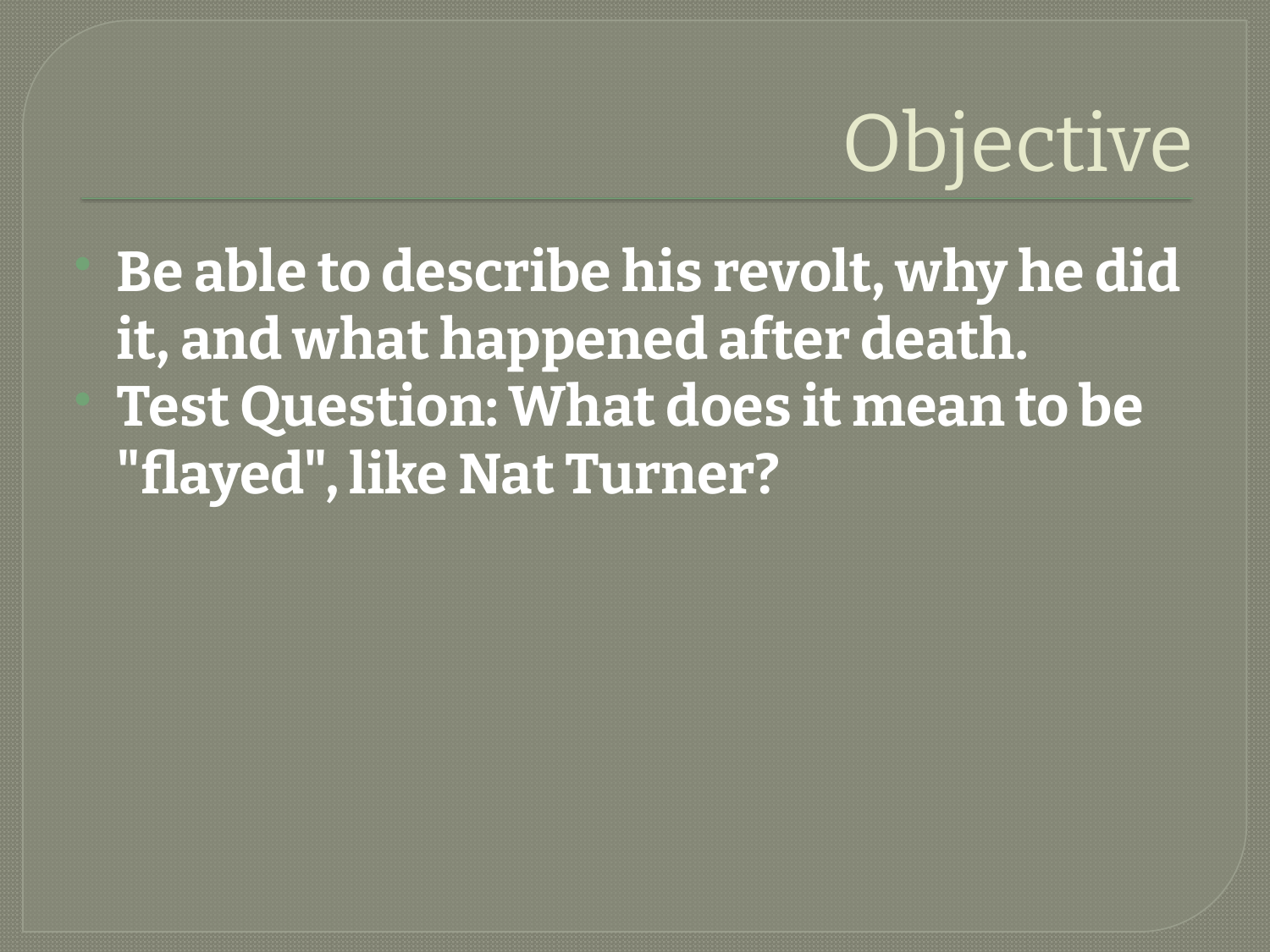

# Objective
Be able to describe his revolt, why he did it, and what happened after death.
Test Question: What does it mean to be "flayed", like Nat Turner?